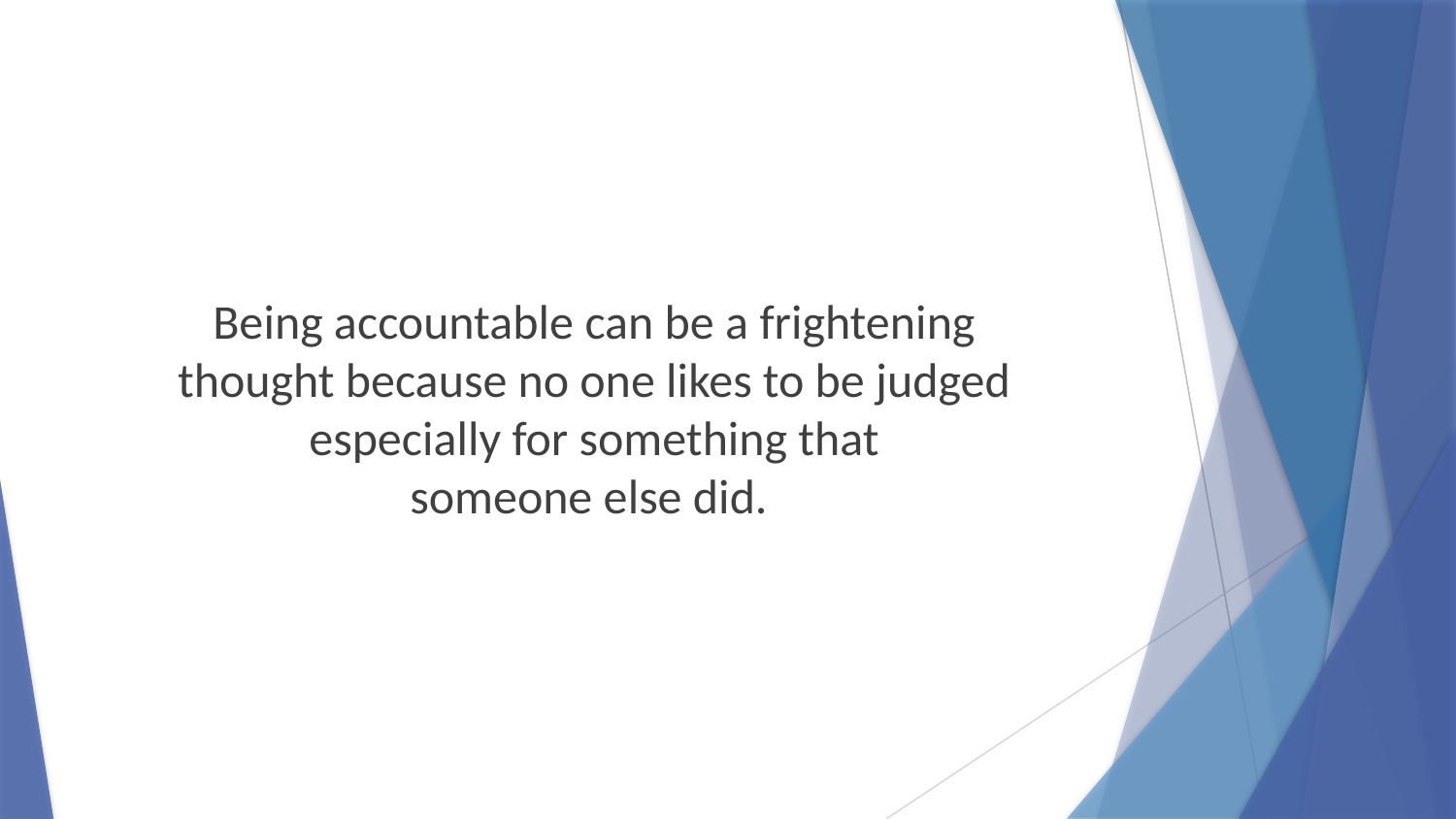

Being accountable can be a frightening
thought because no one likes to be judged
especially for something that
someone else did.